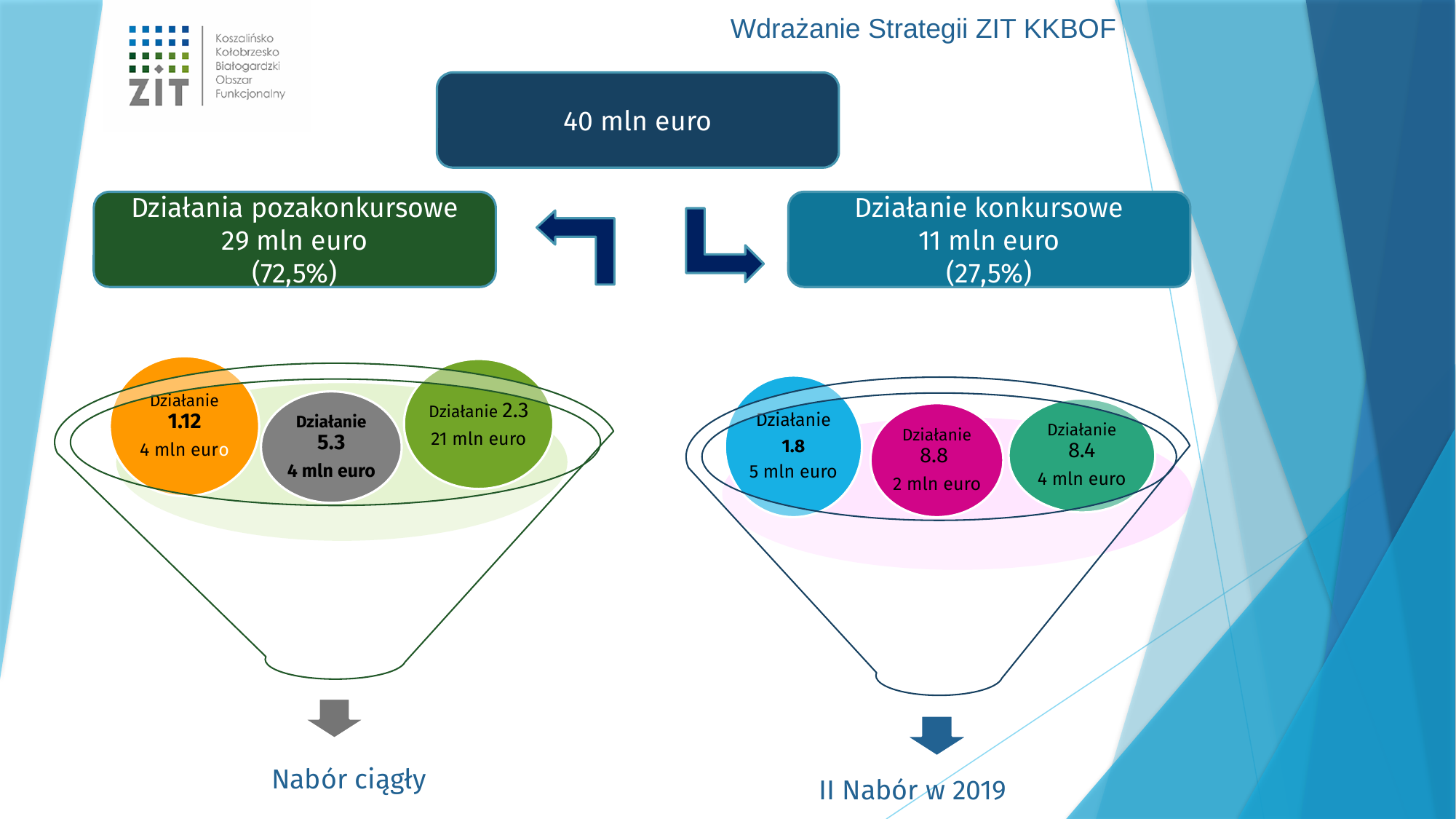

40 mln euro
Działania pozakonkursowe
29 mln euro
(72,5%)
Działanie konkursowe
11 mln euro
(27,5%)

Działanie 8.8
2 mln euro
Działanie
1.8
5 mln euro
Działanie 8.4
4 mln euro

Działanie 5.3
4 mln euro
Działanie 1.12
4 mln euro
Działanie 2.3
21 mln euro
Nabór ciągły
II Nabór w 2019